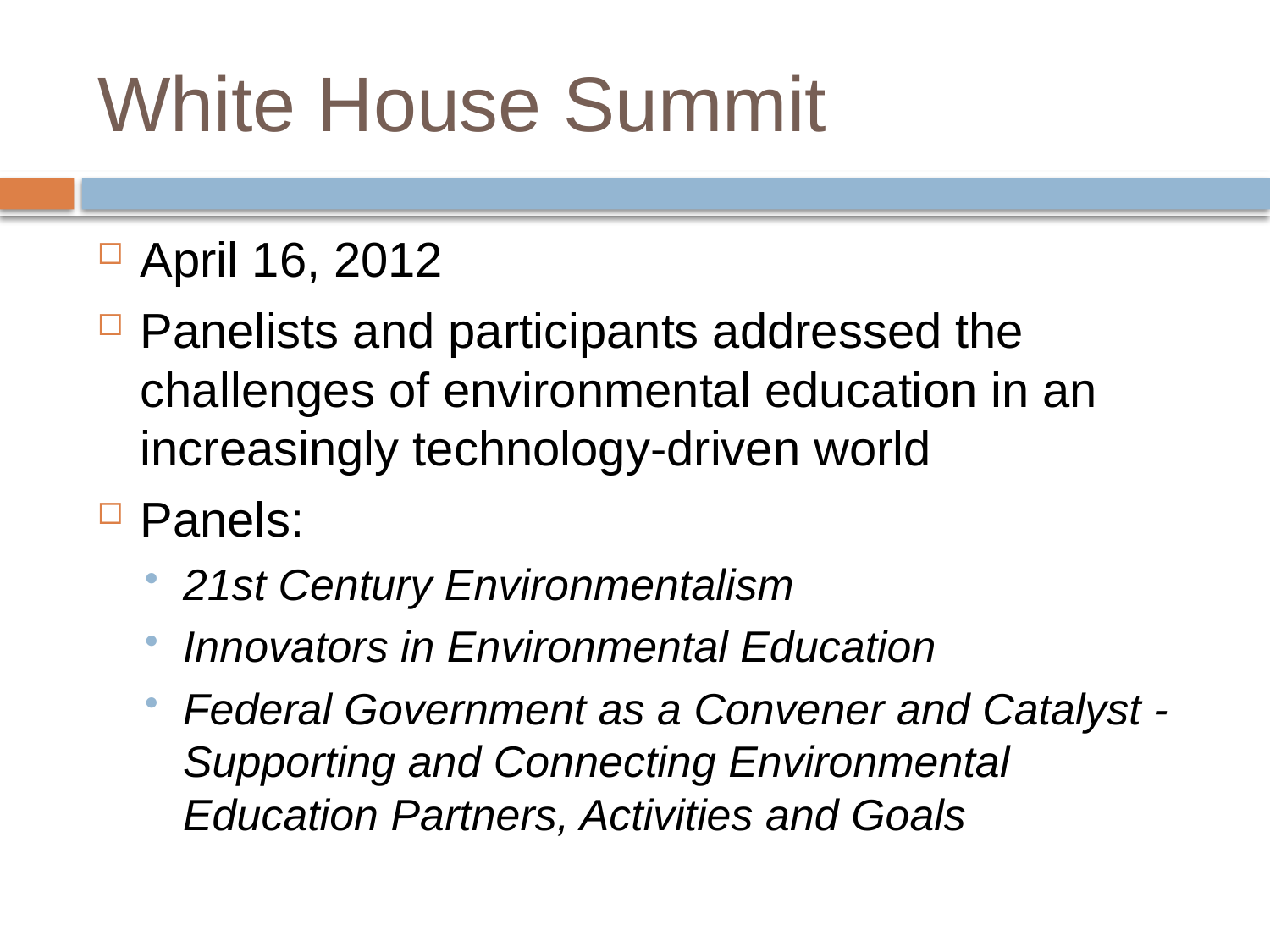

# White House Summit
April 16, 2012
Panelists and participants addressed the challenges of environmental education in an increasingly technology-driven world
Panels:
21st Century Environmentalism
Innovators in Environmental Education
Federal Government as a Convener and Catalyst - Supporting and Connecting Environmental Education Partners, Activities and Goals